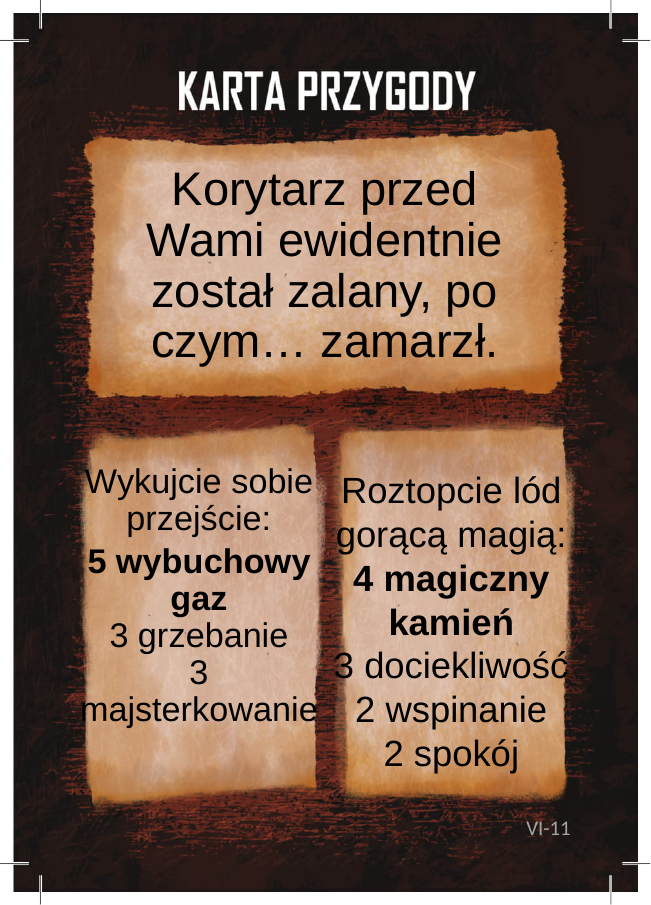

# Korytarz przed Wami ewidentnie został zalany, po czym… zamarzł.
Roztopcie lód gorącą magią:
4 magiczny kamień
3 dociekliwość
2 wspinanie
2 spokój
Wykujcie sobie przejście:
5 wybuchowy gaz
3 grzebanie
3 majsterkowanie
VI-11